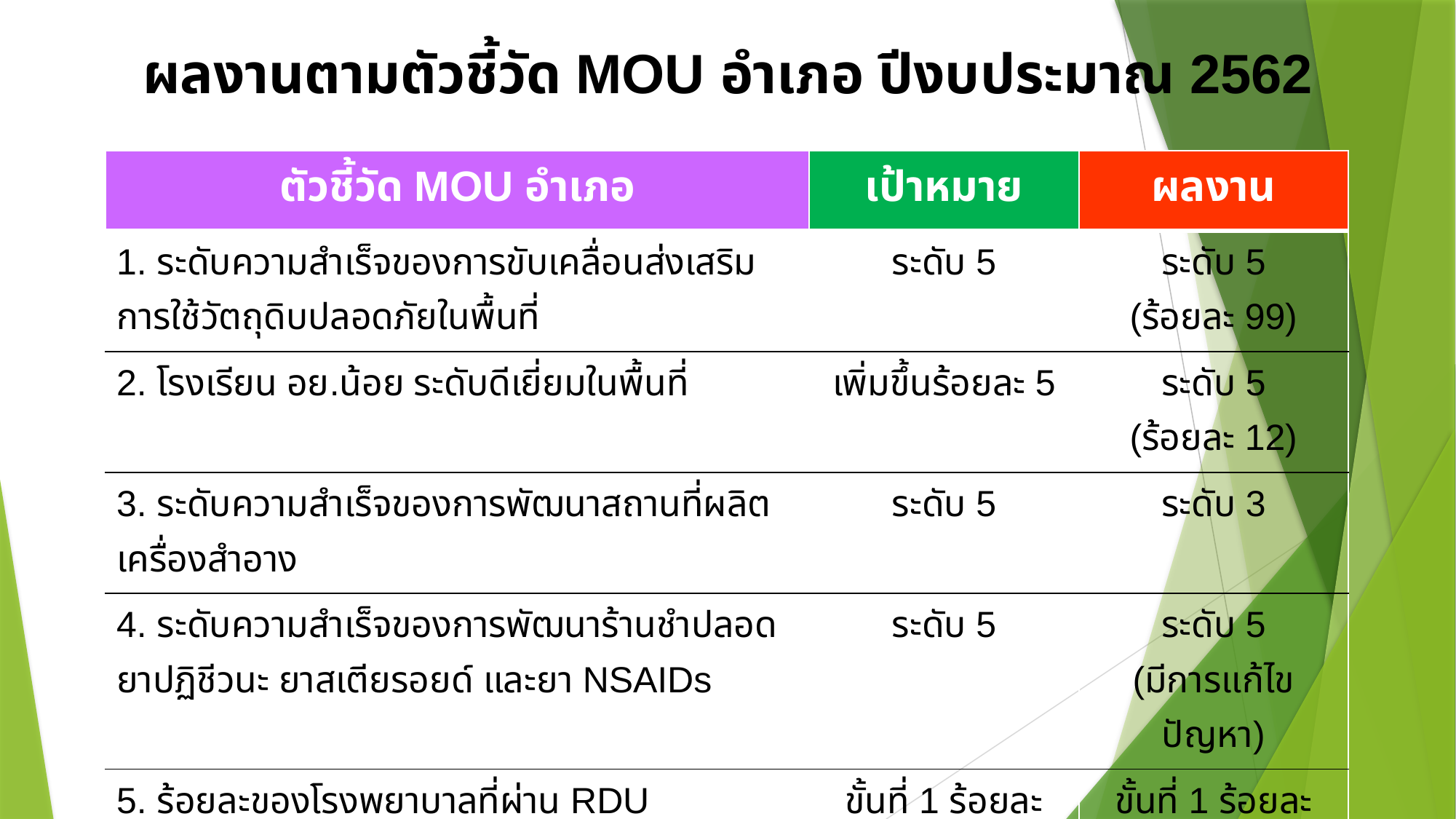

# ผลงานตามตัวชี้วัด MOU อำเภอ ปีงบประมาณ 2562
| ตัวชี้วัด MOU อำเภอ | เป้าหมาย | ผลงาน |
| --- | --- | --- |
| 1. ระดับความสำเร็จของการขับเคลื่อนส่งเสริมการใช้วัตถุดิบปลอดภัยในพื้นที่ | ระดับ 5 | ระดับ 5 (ร้อยละ 99) |
| 2. โรงเรียน อย.น้อย ระดับดีเยี่ยมในพื้นที่ | เพิ่มขึ้นร้อยละ 5 | ระดับ 5 (ร้อยละ 12) |
| 3. ระดับความสำเร็จของการพัฒนาสถานที่ผลิตเครื่องสำอาง | ระดับ 5 | ระดับ 3 |
| 4. ระดับความสำเร็จของการพัฒนาร้านชำปลอดยาปฏิชีวนะ ยาสเตียรอยด์ และยา NSAIDs | ระดับ 5 | ระดับ 5 (มีการแก้ไขปัญหา) |
| 5. ร้อยละของโรงพยาบาลที่ผ่าน RDU | ขั้นที่ 1 ร้อยละ 100 ขั้นที่ 2 ร้อยละ 20 | ขั้นที่ 1 ร้อยละ 100 ขั้นที่ 2 ร้อยละ 33 |